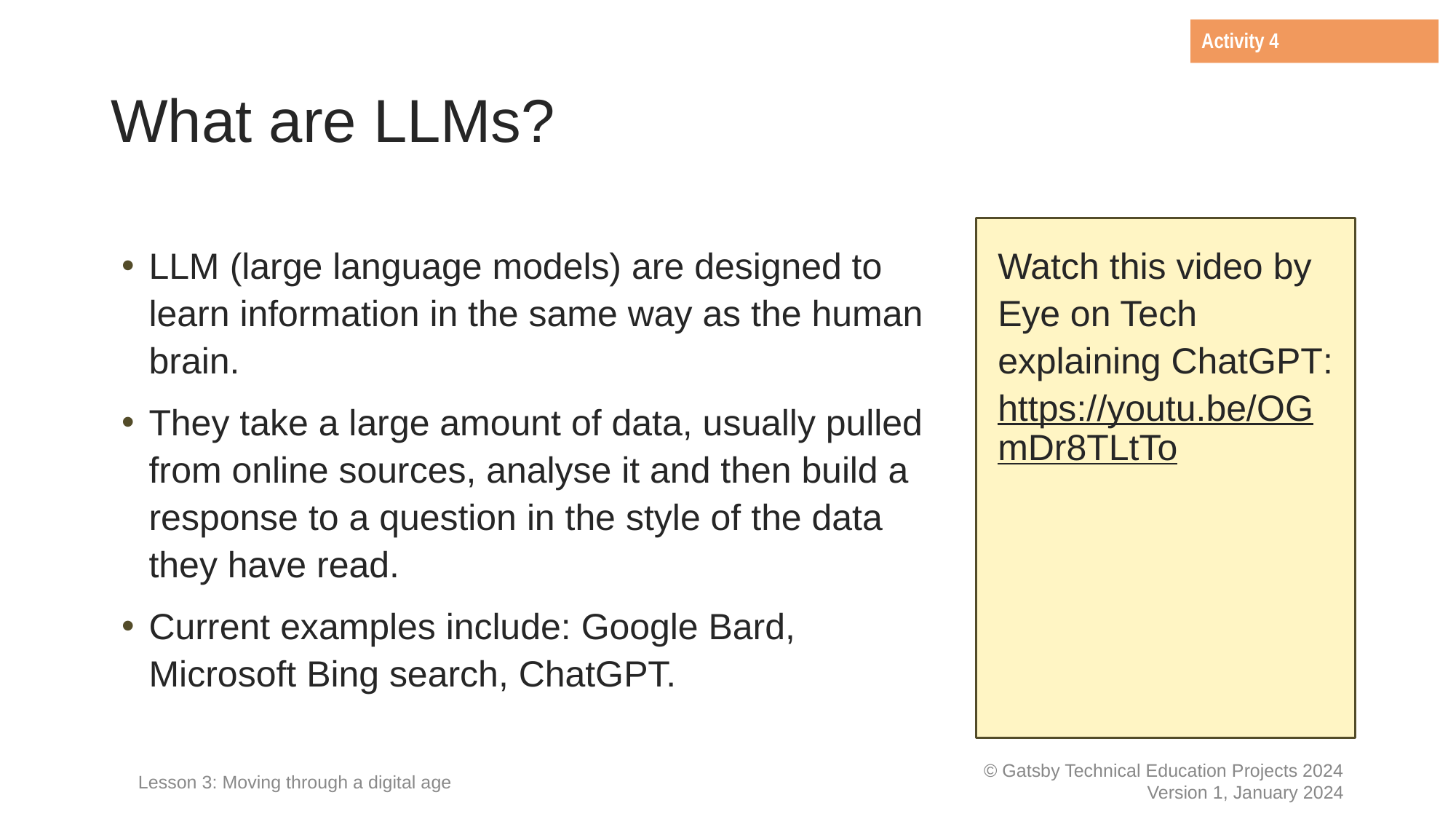

Activity 4
# What are LLMs?
LLM (large language models) are designed to learn information in the same way as the human brain.
They take a large amount of data, usually pulled from online sources, analyse it and then build a response to a question in the style of the data they have read.
Current examples include: Google Bard, Microsoft Bing search, ChatGPT.
Watch this video by Eye on Tech explaining ChatGPT:
https://youtu.be/OGmDr8TLtTo

Lesson 3: Moving through a digital age